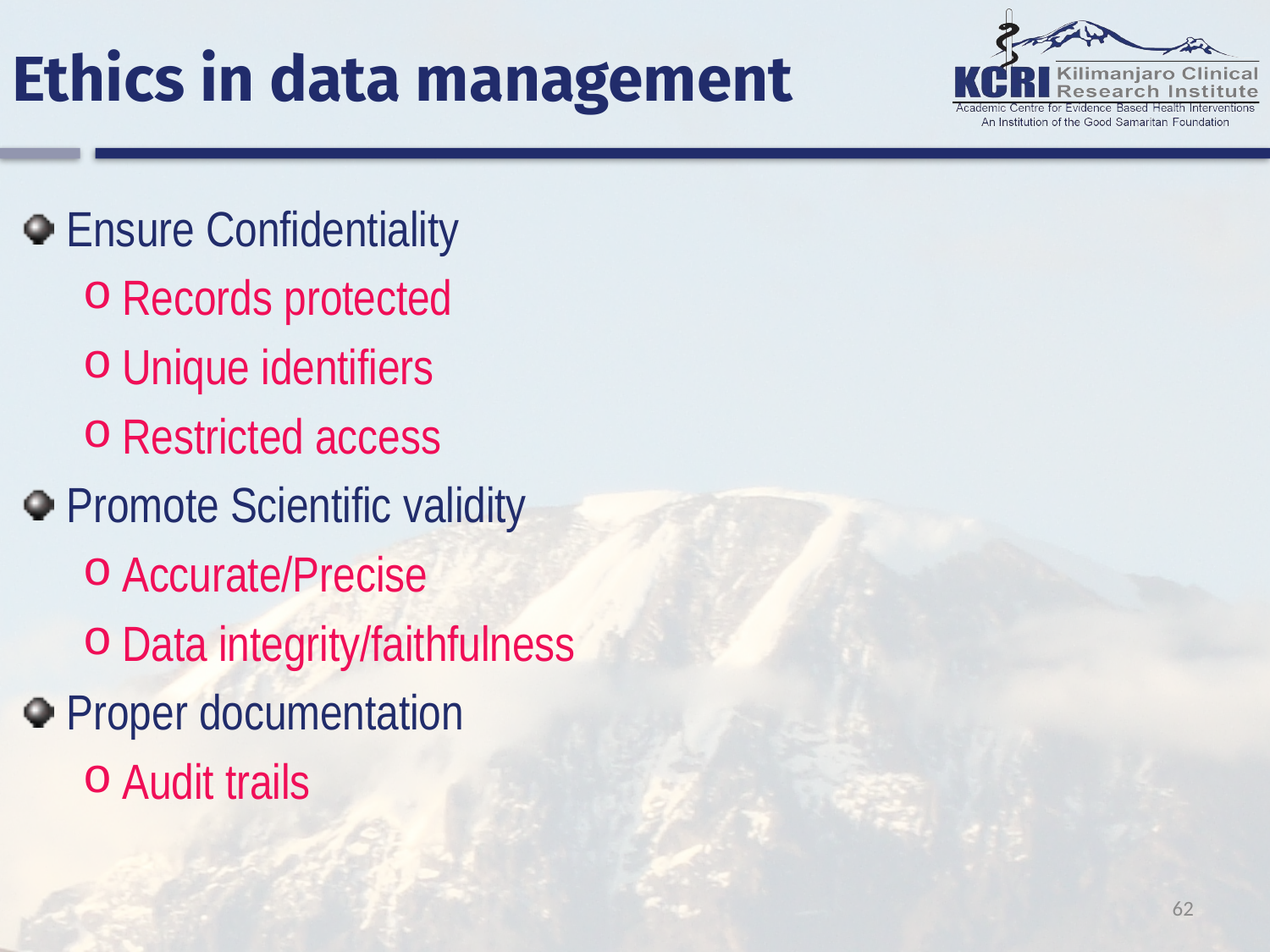

Ethics in data management
Ensure Confidentiality
Records protected
Unique identifiers
Restricted access
Promote Scientific validity
Accurate/Precise
Data integrity/faithfulness
Proper documentation
Audit trails

62